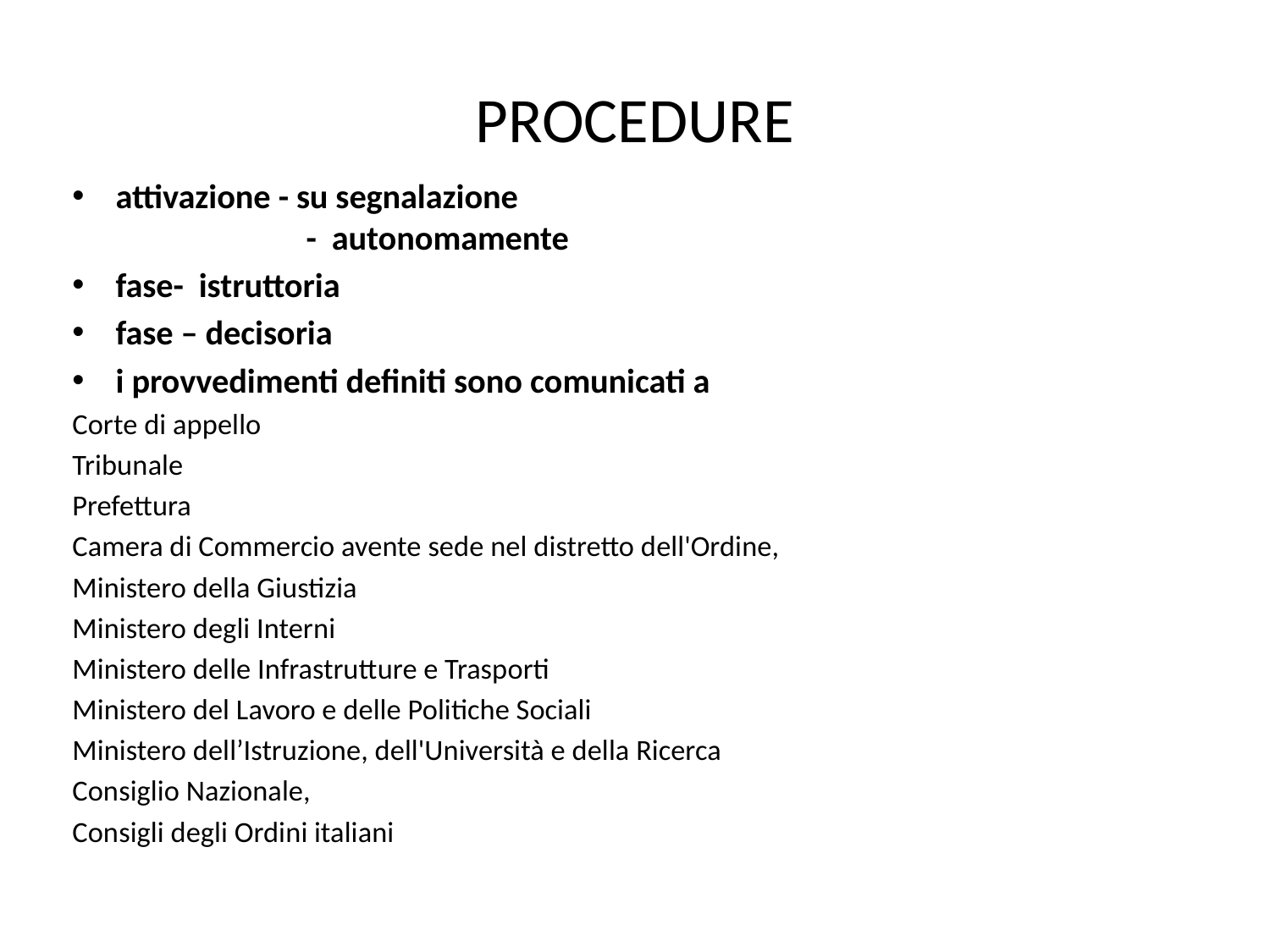

# PROCEDURE
attivazione - su segnalazione
                         -  autonomamente
fase-  istruttoria
fase – decisoria
i provvedimenti definiti sono comunicati a
Corte di appello
Tribunale
Prefettura
Camera di Commercio avente sede nel distretto dell'Ordine,
Ministero della Giustizia
Ministero degli Interni
Ministero delle Infrastrutture e Trasporti
Ministero del Lavoro e delle Politiche Sociali
Ministero dell’Istruzione, dell'Università e della Ricerca
Consiglio Nazionale,
Consigli degli Ordini italiani